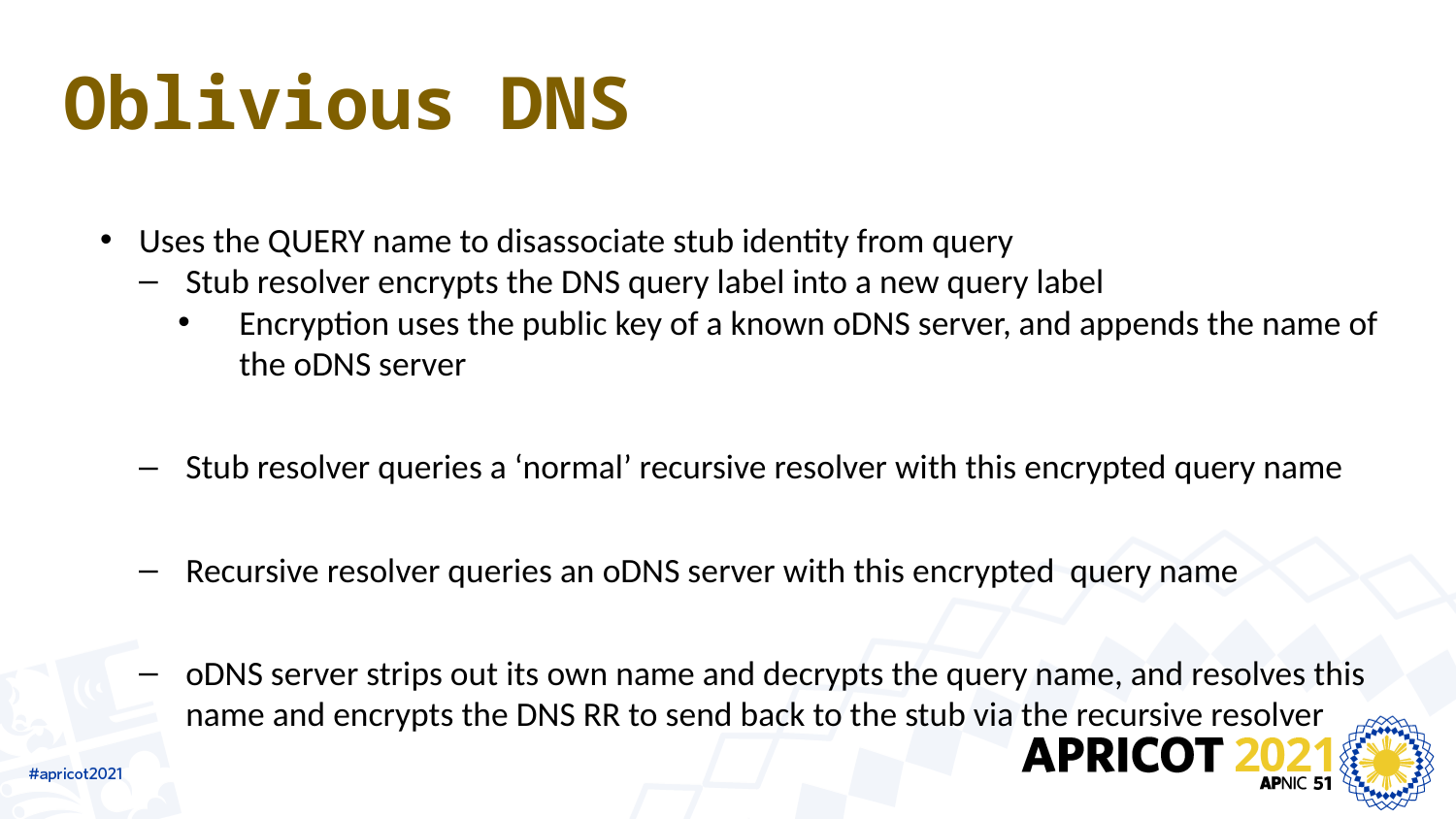

# Oblivious DNS
Uses the QUERY name to disassociate stub identity from query
Stub resolver encrypts the DNS query label into a new query label
Encryption uses the public key of a known oDNS server, and appends the name of the oDNS server

Stub resolver queries a ‘normal’ recursive resolver with this encrypted query name

Recursive resolver queries an oDNS server with this encrypted  query name

oDNS server strips out its own name and decrypts the query name, and resolves this name and encrypts the DNS RR to send back to the stub via the recursive resolver